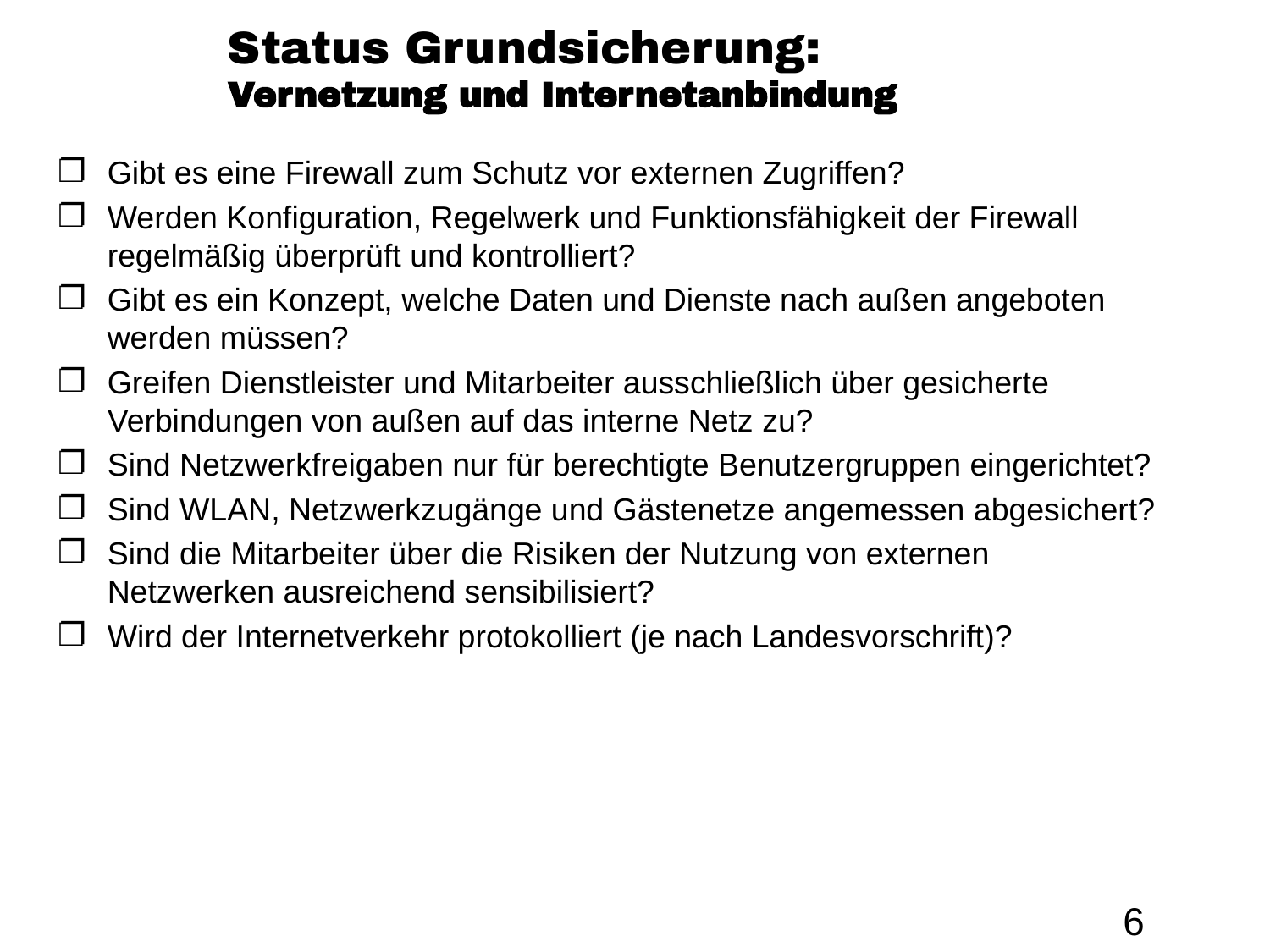

# Status Grundsicherung: Vernetzung und Internetanbindung
Gibt es eine Firewall zum Schutz vor externen Zugriffen?
Werden Konfiguration, Regelwerk und Funktionsfähigkeit der Firewall regelmäßig überprüft und kontrolliert?
Gibt es ein Konzept, welche Daten und Dienste nach außen angeboten werden müssen?
Greifen Dienstleister und Mitarbeiter ausschließlich über gesicherte Verbindungen von außen auf das interne Netz zu?
Sind Netzwerkfreigaben nur für berechtigte Benutzergruppen eingerichtet?
Sind WLAN, Netzwerkzugänge und Gästenetze angemessen abgesichert?
Sind die Mitarbeiter über die Risiken der Nutzung von externen Netzwerken ausreichend sensibilisiert?
Wird der Internetverkehr protokolliert (je nach Landesvorschrift)?
6